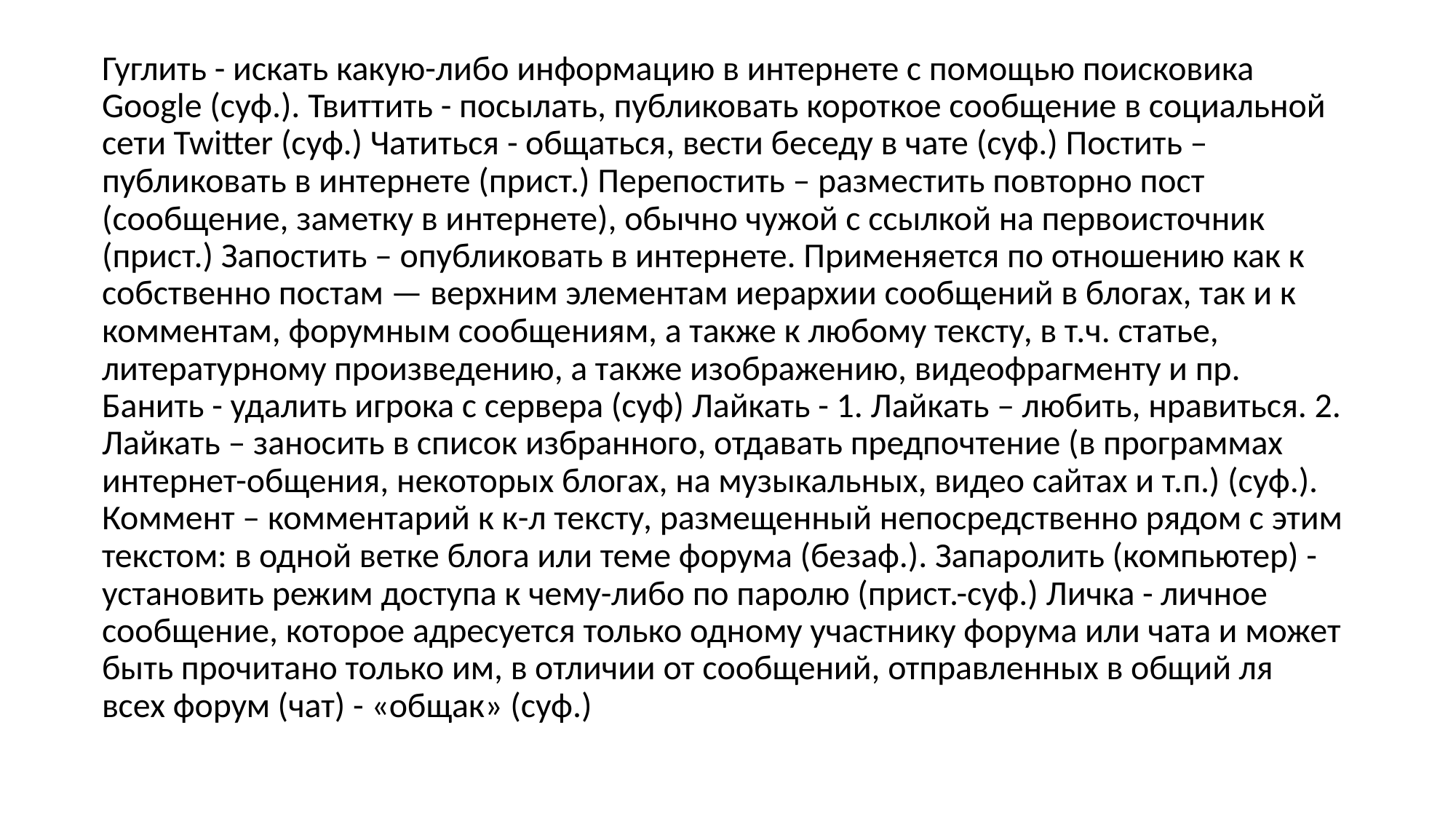

Гуглить - искать какую-либо информацию в интернете с помощью поисковика Google (суф.). Твиттить - посылать, публиковать короткое сообщение в социальной сети Twitter (суф.) Чатиться - общаться, вести беседу в чате (суф.) Постить – публиковать в интернете (прист.) Перепостить – разместить повторно пост (сообщение, заметку в интернете), обычно чужой с ссылкой на первоисточник (прист.) Запостить – опубликовать в интернете. Применяется по отношению как к собственно постам — верхним элементам иерархии сообщений в блогах, так и к комментам, форумным сообщениям, а также к любому тексту, в т.ч. статье, литературному произведению, а также изображению, видеофрагменту и пр. Банить - удалить игрока с сервера (суф) Лайкать - 1. Лайкать – любить, нравиться. 2. Лайкать – заносить в список избранного, отдавать предпочтение (в программах интернет-общения, некоторых блогах, на музыкальных, видео сайтах и т.п.) (суф.). Коммент – комментарий к к-л тексту, размещенный непосредственно рядом с этим текстом: в одной ветке блога или теме форума (безаф.). Запаролить (компьютер) - установить режим доступа к чему-либо по паролю (прист.-суф.) Личка - личное сообщение, которое адресуется только одному участнику форума или чата и может быть прочитано только им, в отличии от сообщений, отправленных в общий ля всех форум (чат) - «общак» (суф.)